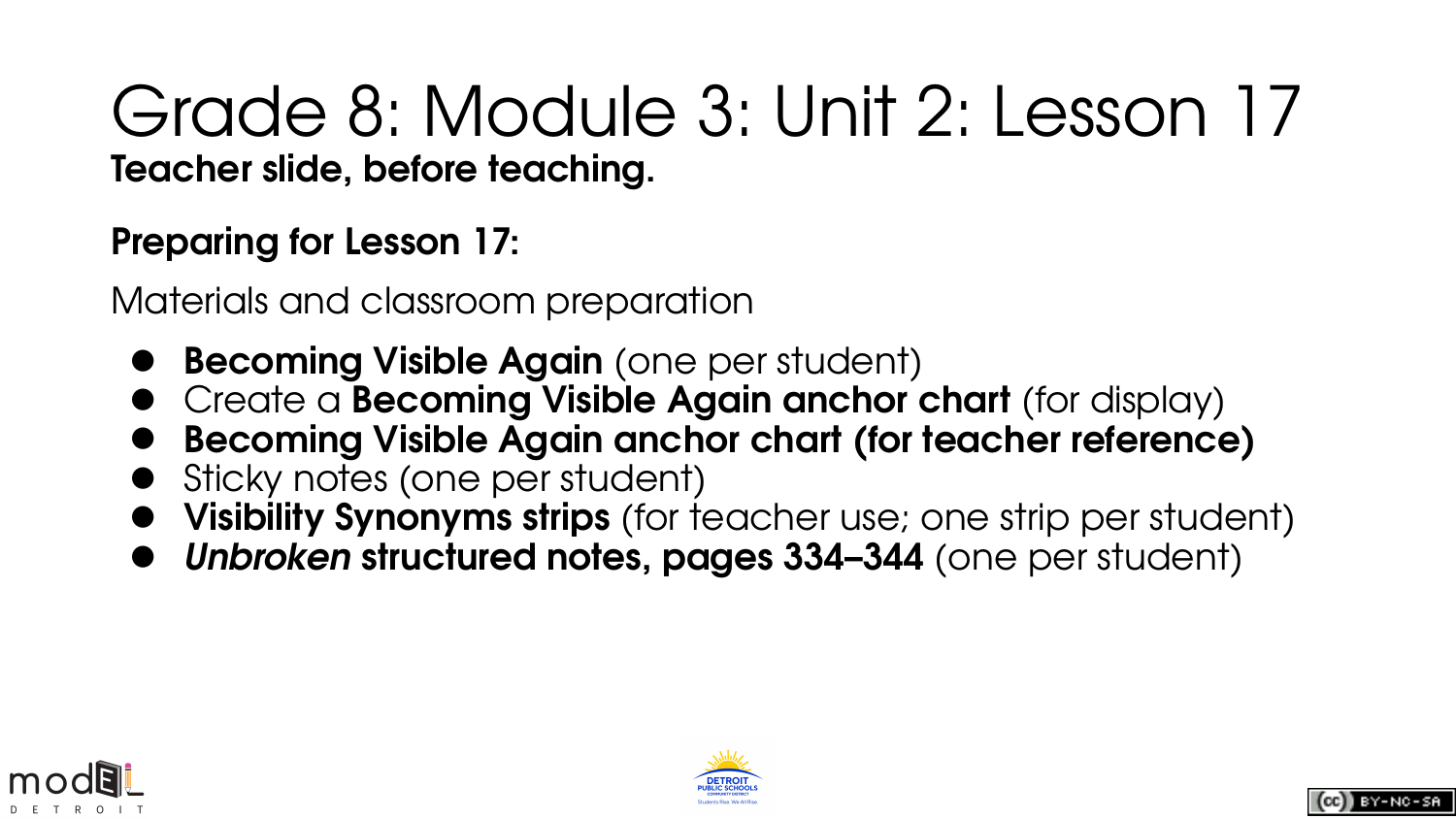

# Grade 8: Module 3: Unit 2: Lesson 17
Teacher slide, before teaching.

Preparing for Lesson 17:
Materials and classroom preparation
Becoming Visible Again (one per student)
Create a Becoming Visible Again anchor chart (for display)
Becoming Visible Again anchor chart (for teacher reference)
Sticky notes (one per student)
Visibility Synonyms strips (for teacher use; one strip per student)
Unbroken structured notes, pages 334–344 (one per student)